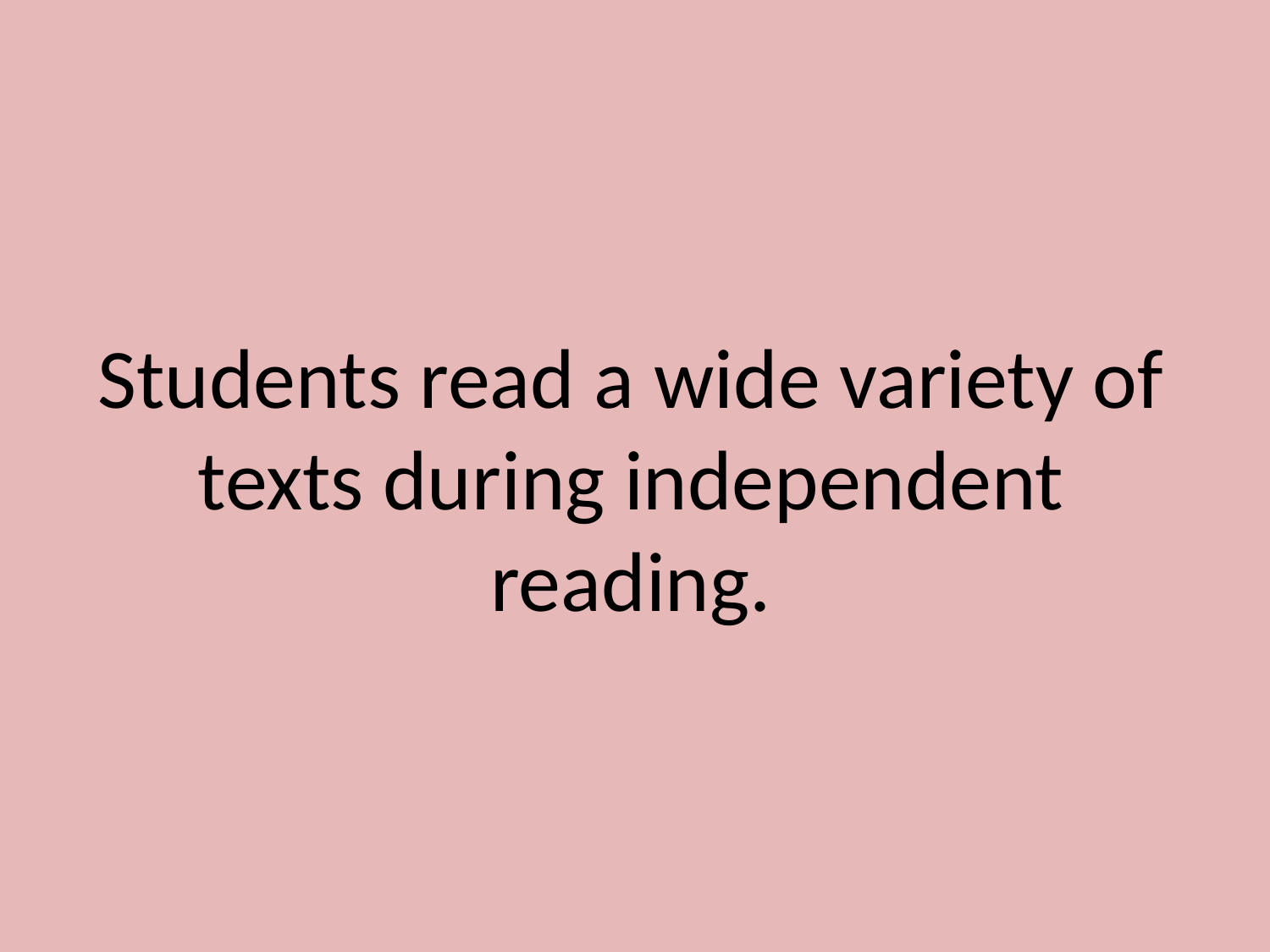

# Students read a wide variety of texts during independent reading.